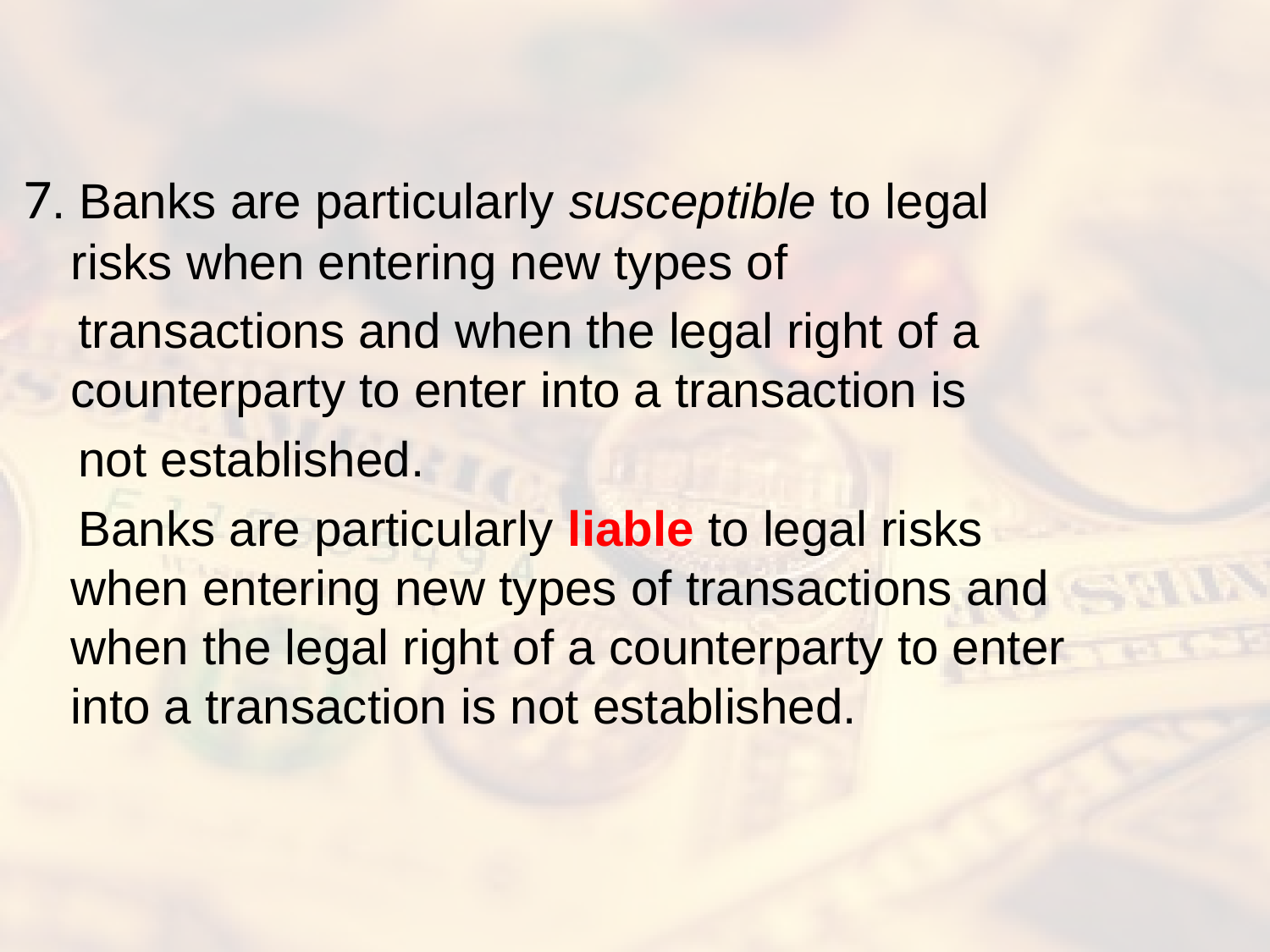

#
7. Banks are particularly susceptible to legal risks when entering new types of
    transactions and when the legal right of a counterparty to enter into a transaction is
    not established.
    Banks are particularly liable to legal risks when entering new types of transactions and when the legal right of a counterparty to enter into a transaction is not established.